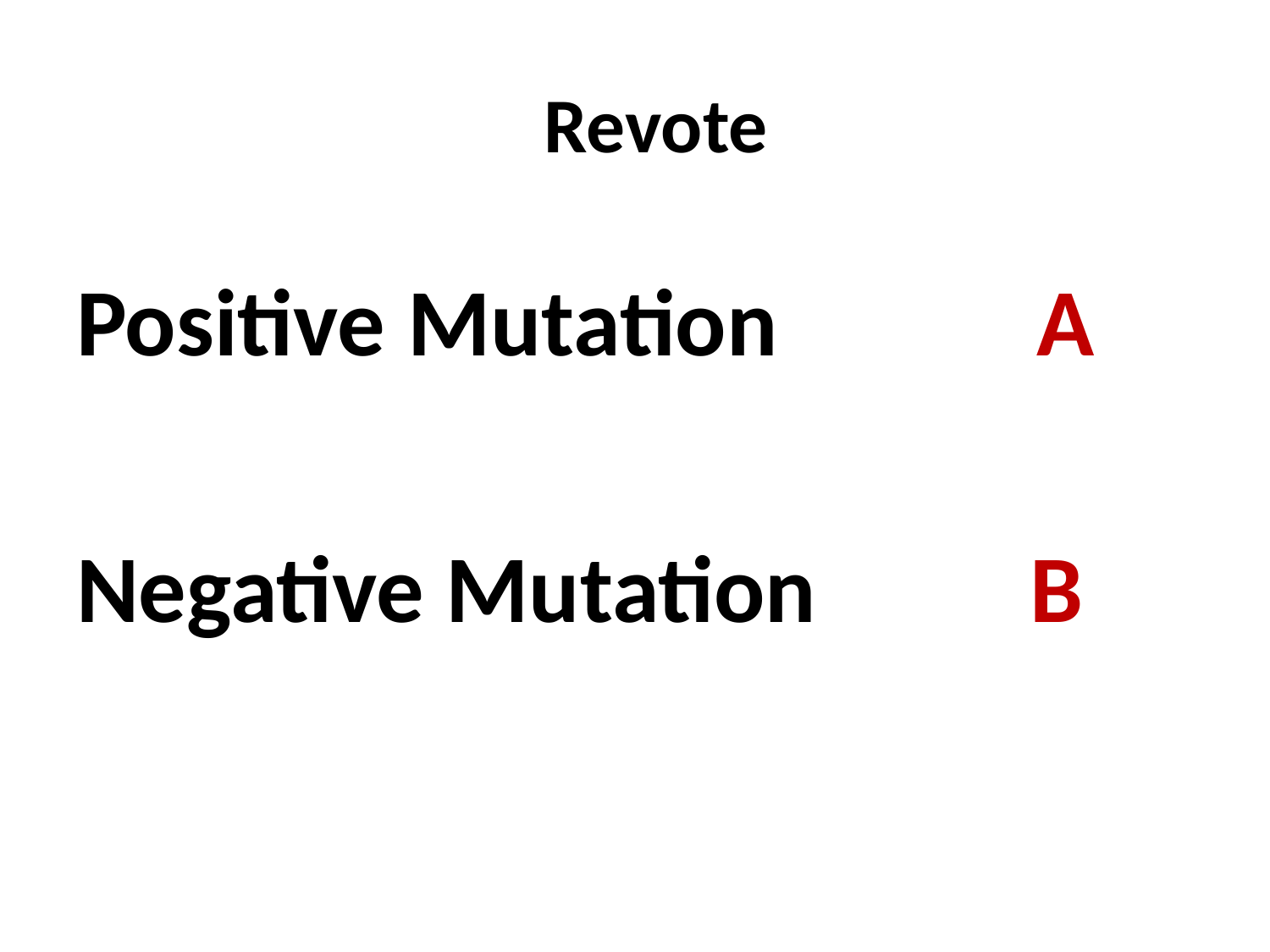

# Revote
Positive Mutation            A

Negative Mutation		   B